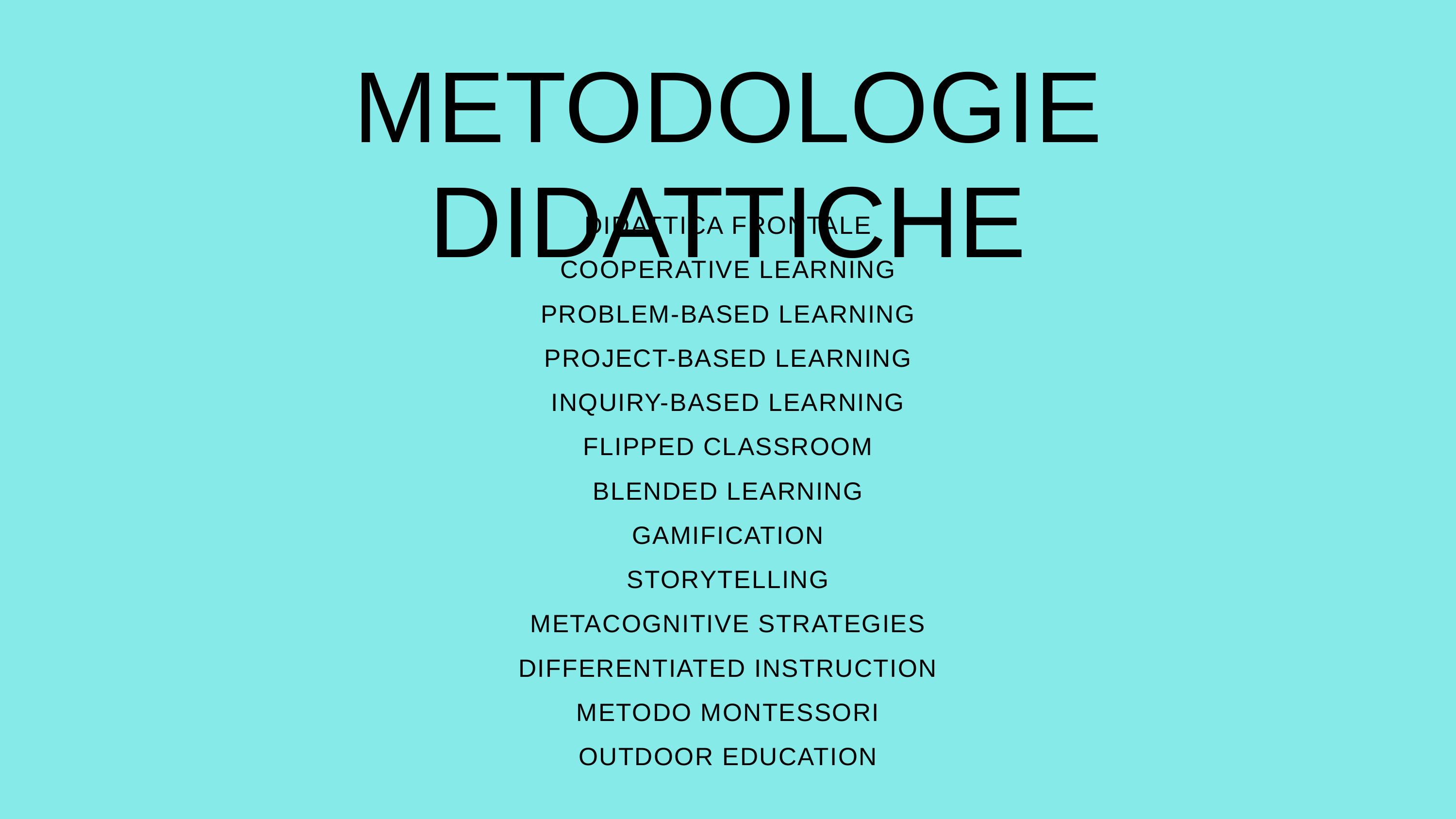

METODOLOGIE DIDATTICHE
DIDATTICA FRONTALE
COOPERATIVE LEARNING
PROBLEM-BASED LEARNING
PROJECT-BASED LEARNING
INQUIRY-BASED LEARNING
FLIPPED CLASSROOM
BLENDED LEARNING
GAMIFICATION
STORYTELLING
METACOGNITIVE STRATEGIES
DIFFERENTIATED INSTRUCTION
METODO MONTESSORI
OUTDOOR EDUCATION